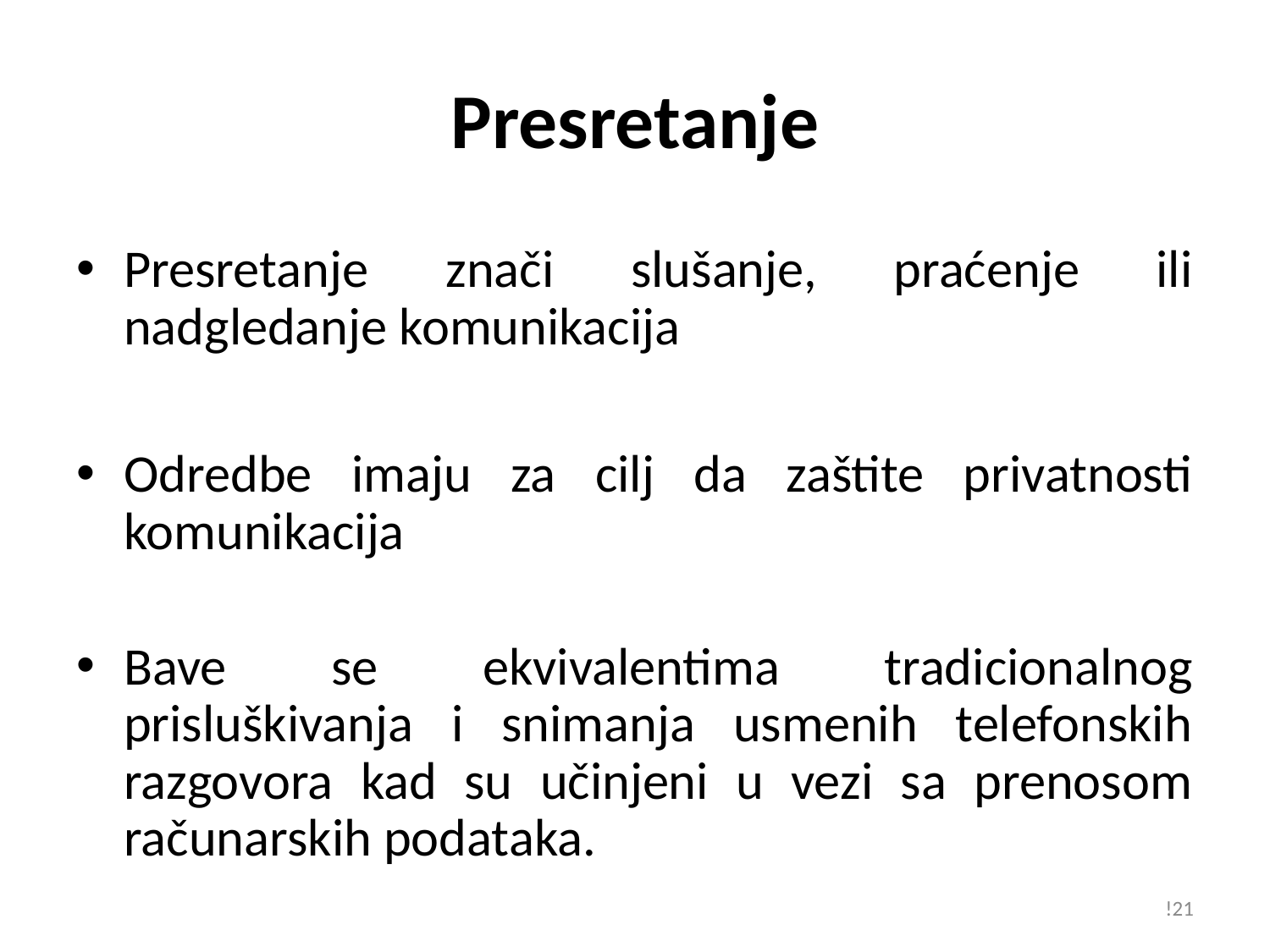

# Presretanje
Presretanje znači slušanje, praćenje ili nadgledanje komunikacija

Odredbe imaju za cilj da zaštite privatnosti komunikacija

Bave se ekvivalentima tradicionalnog prisluškivanja i snimanja usmenih telefonskih razgovora kad su učinjeni u vezi sa prenosom računarskih podataka.

!21